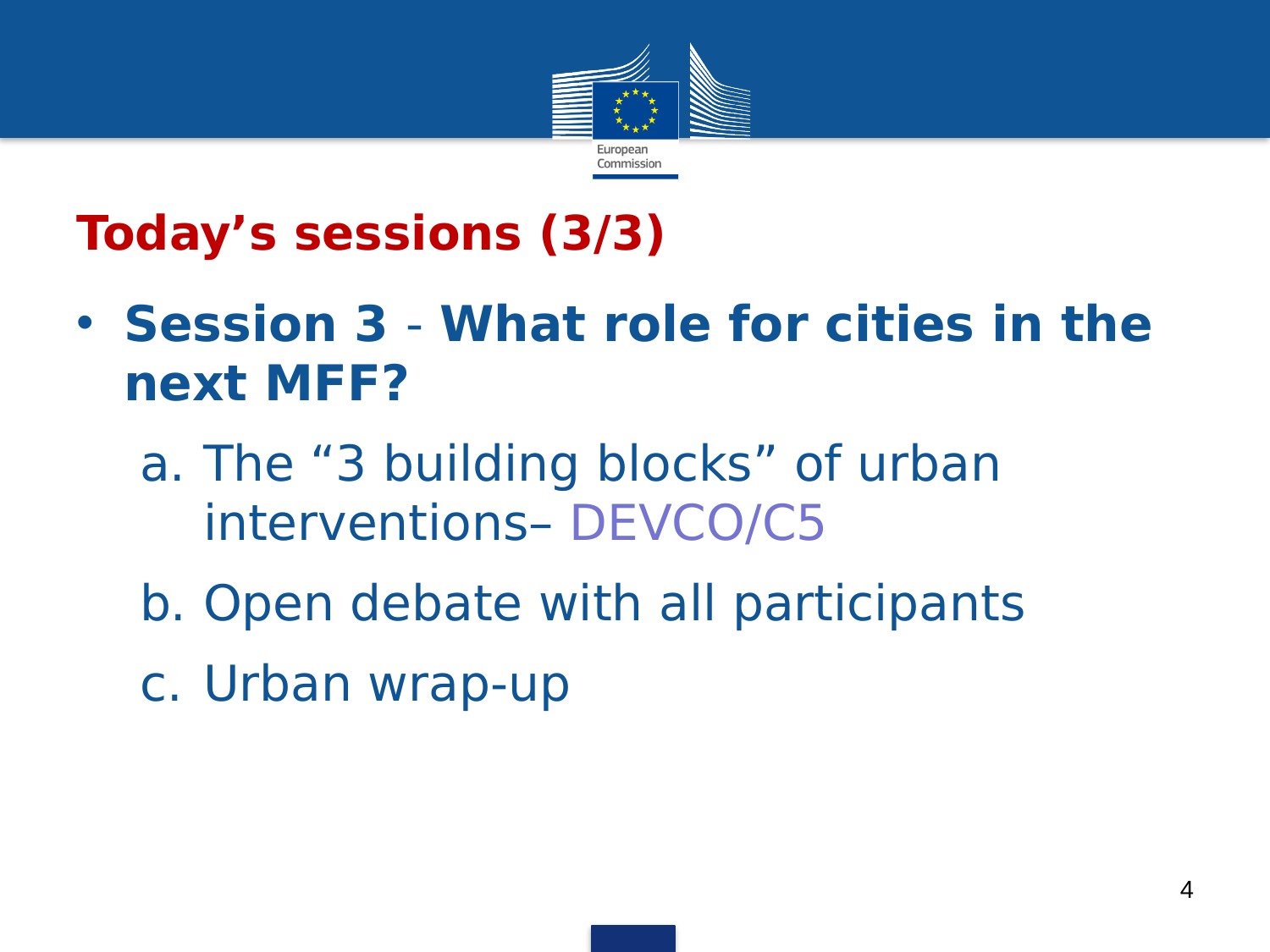

# Today’s sessions (3/3)
Session 3 - What role for cities in the next MFF?
The “3 building blocks” of urban interventions– DEVCO/C5
Open debate with all participants
Urban wrap-up

4